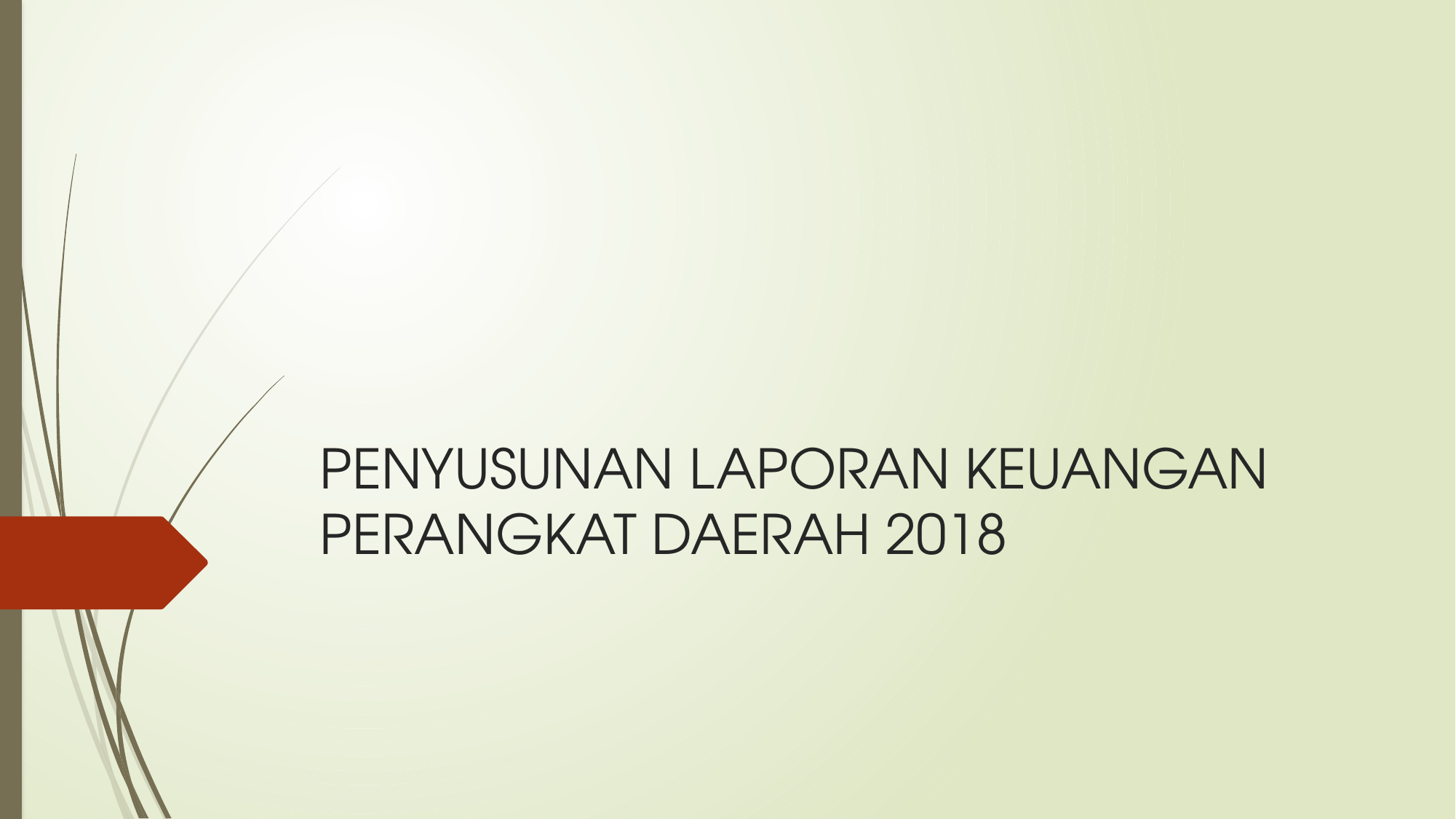

# PENYUSUNAN LAPORAN KEUANGAN PERANGKAT DAERAH 2018